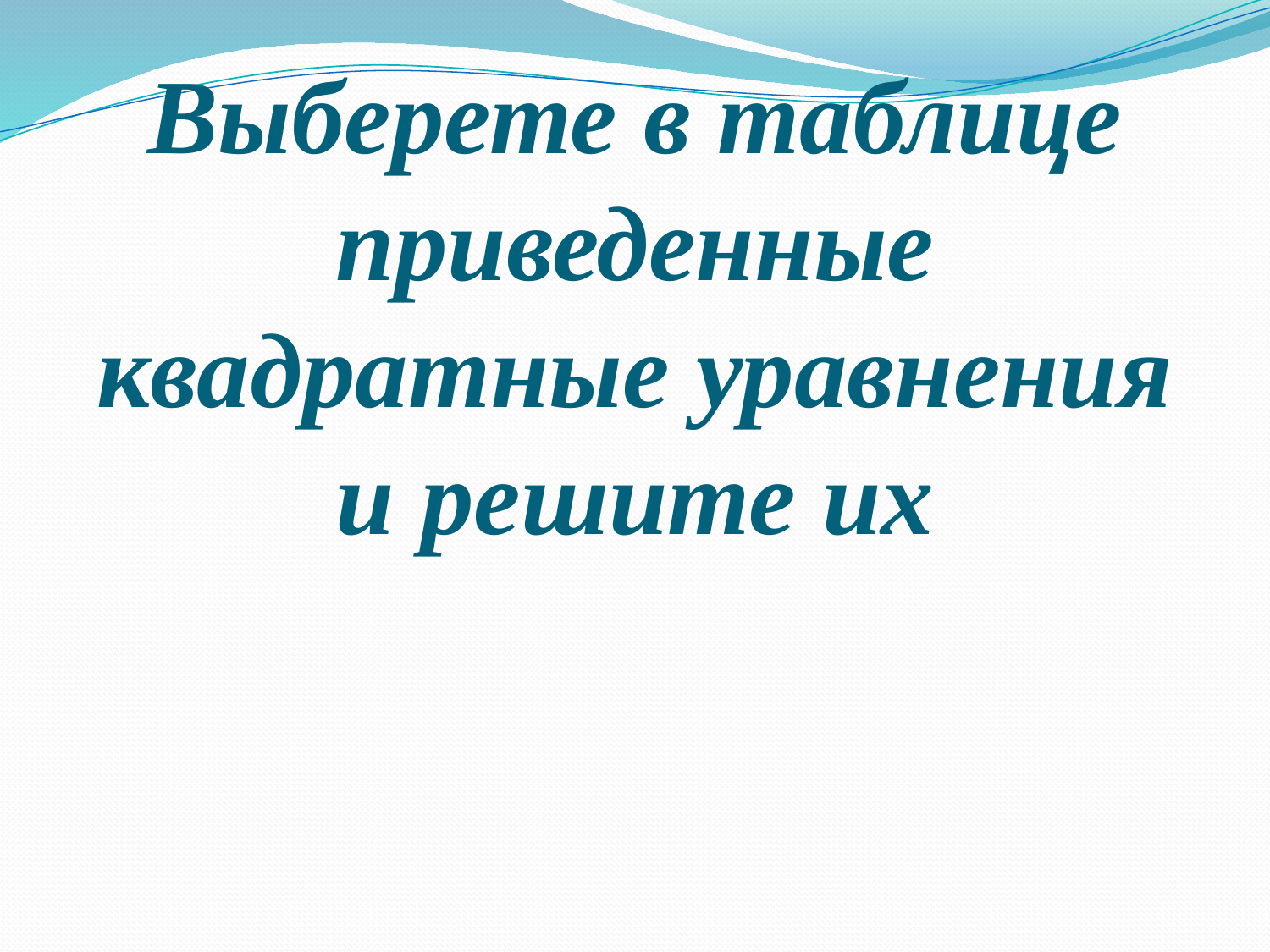

# Выберете в таблице приведенные квадратные уравнения и решите их